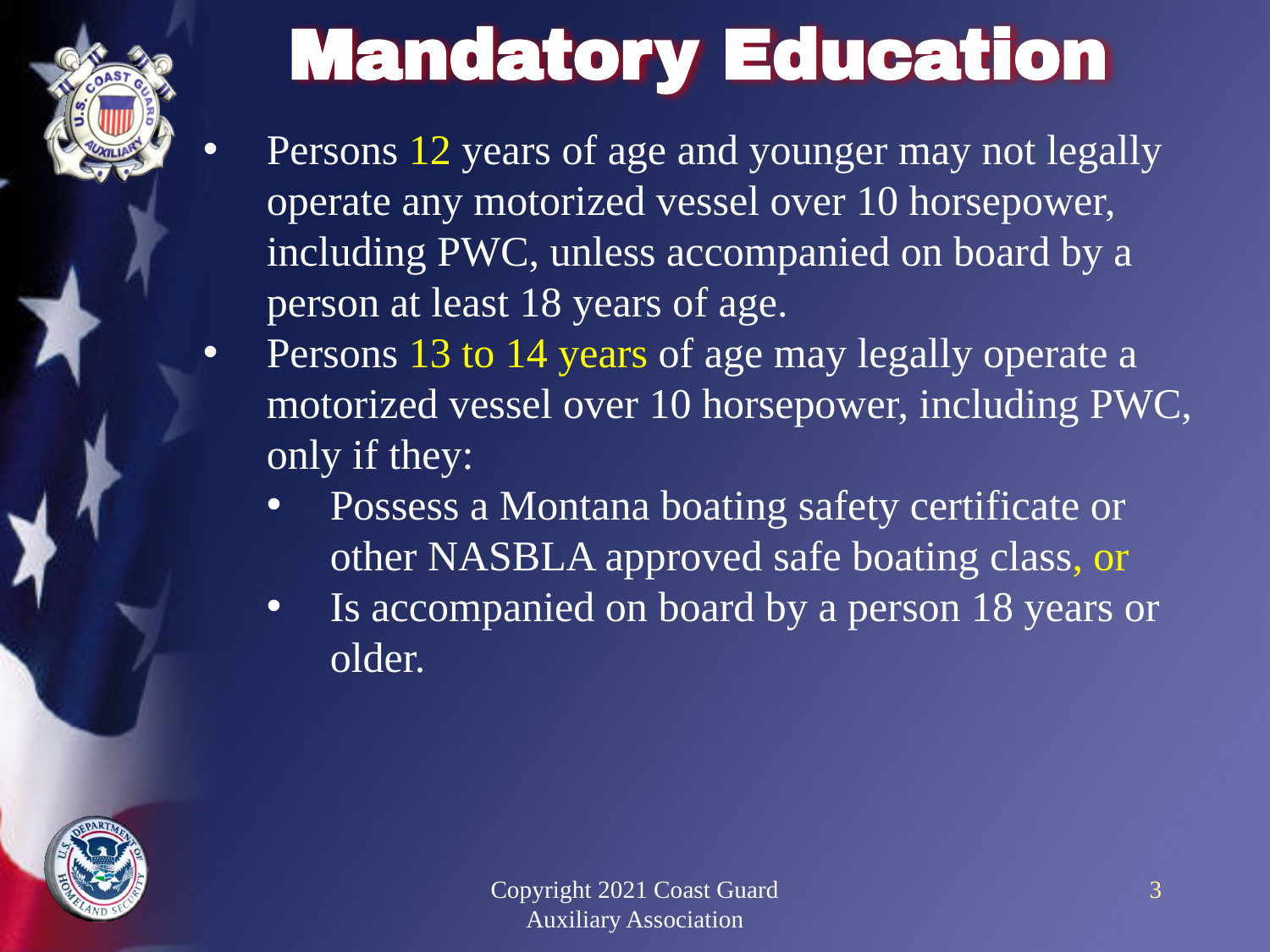

# Mandatory Education

Persons 12 years of age and younger may not legally operate any motorized vessel over 10 horsepower, including PWC, unless accompanied on board by a person at least 18 years of age.
Persons 13 to 14 years of age may legally operate a motorized vessel over 10 horsepower, including PWC, only if they:
Possess a Montana boating safety certificate or other NASBLA approved safe boating class, or
Is accompanied on board by a person 18 years or older.
Copyright 2021 Coast Guard Auxiliary Association
3